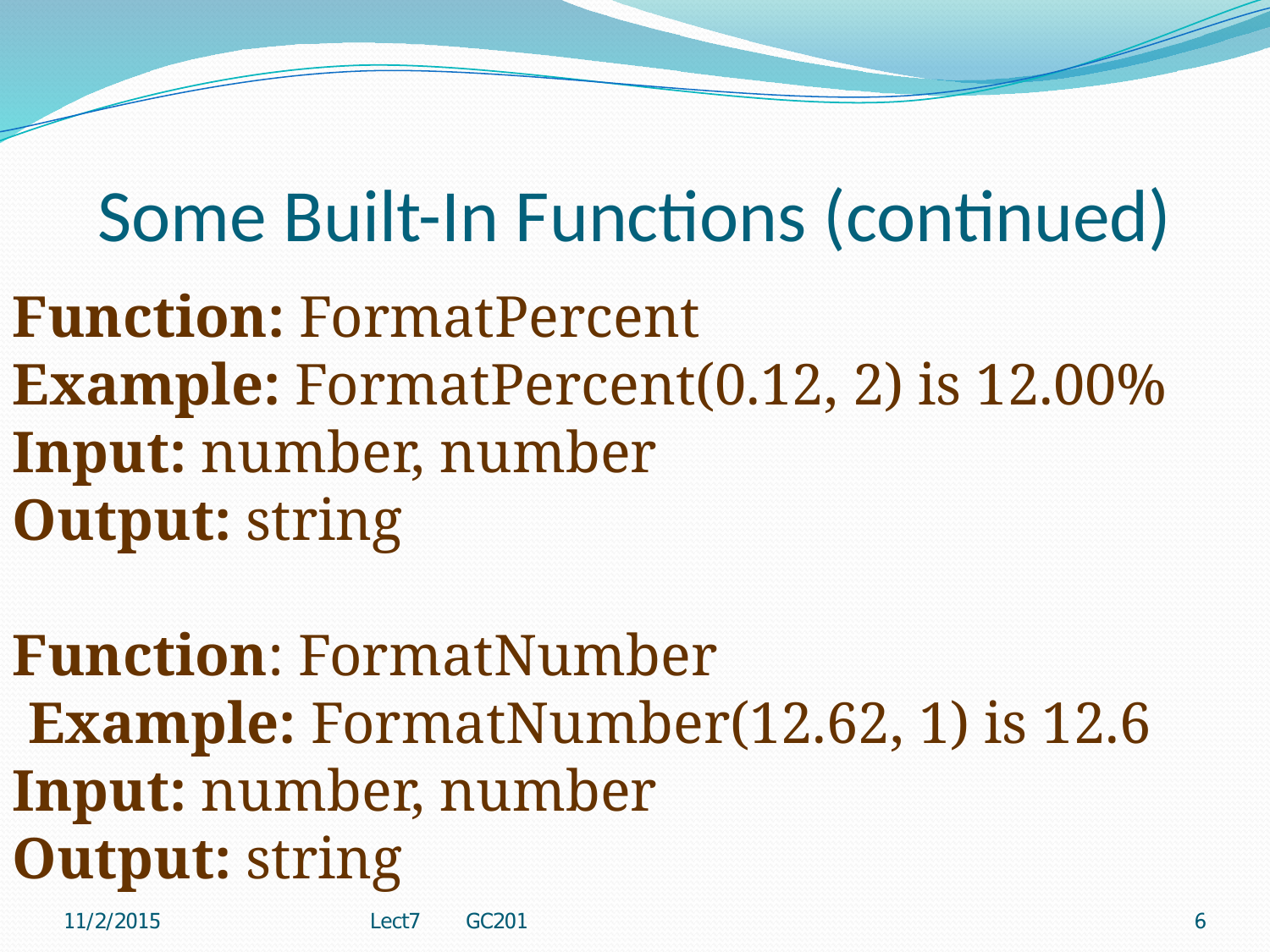

# Some Built-In Functions (continued)
Function: FormatPercent
Example: FormatPercent(0.12, 2) is 12.00%
Input: number, number
Output: string

Function: FormatNumber
Example: FormatNumber(12.62, 1) is 12.6
Input: number, number
Output: string

11/2/2015
Lect7       GC201
6